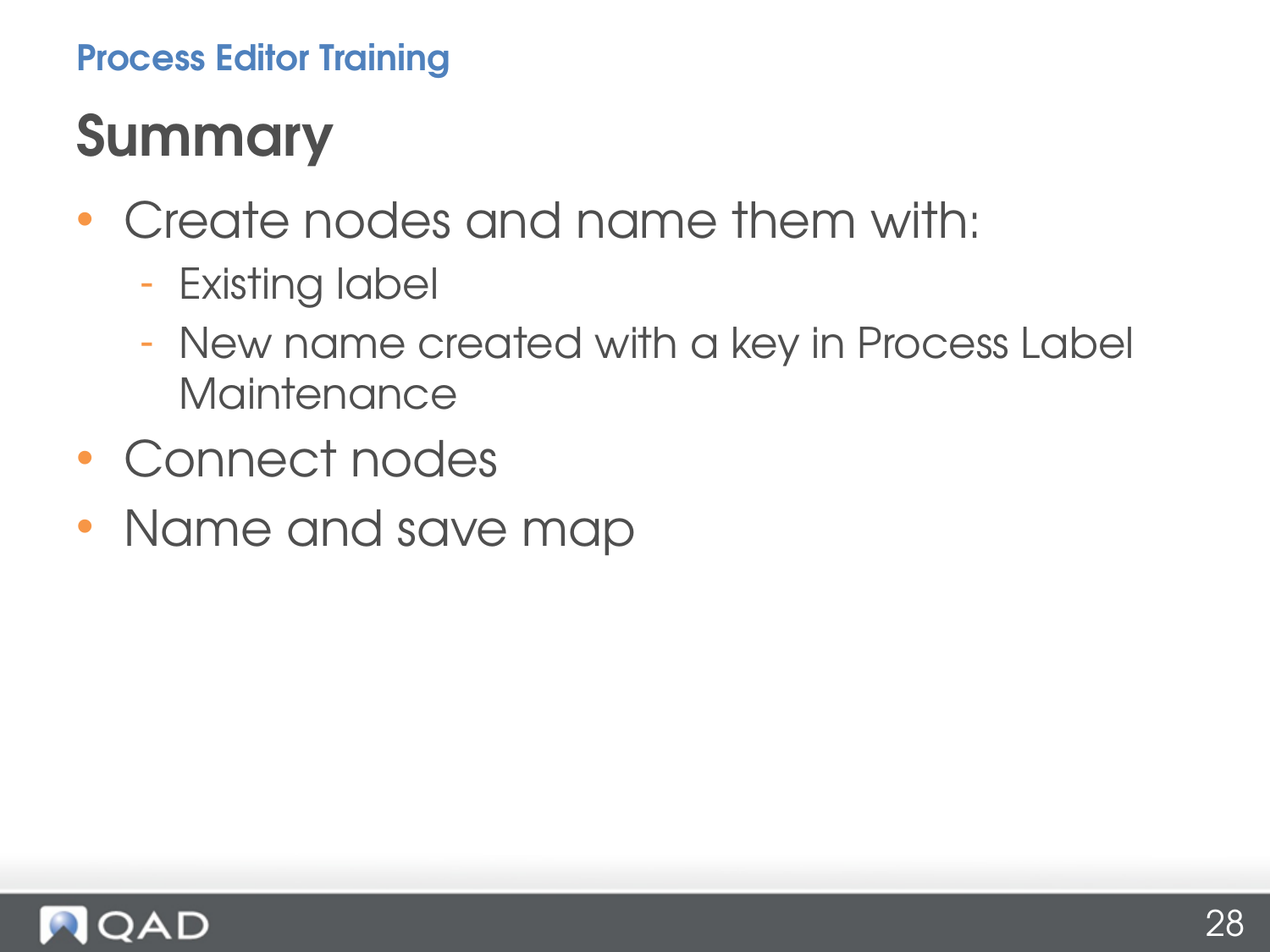

Process Editor Training
# Summary
Create nodes and name them with:
Existing label
New name created with a key in Process Label Maintenance
Connect nodes
Name and save map

28